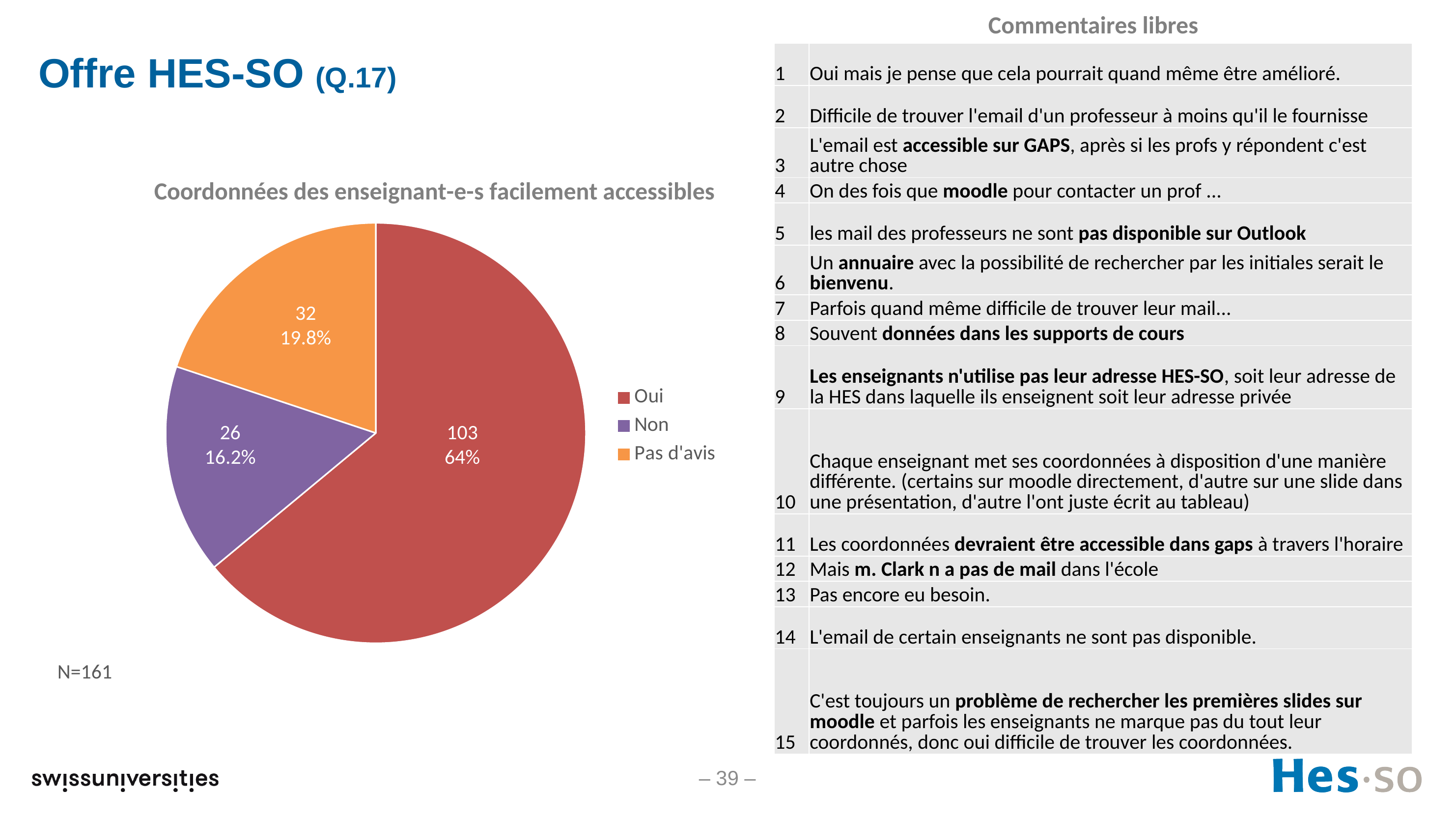

Commentaires libres
| 1 | Oui mais je pense que cela pourrait quand même être amélioré. |
| --- | --- |
| 2 | Difficile de trouver l'email d'un professeur à moins qu'il le fournisse |
| 3 | L'email est accessible sur GAPS, après si les profs y répondent c'est autre chose |
| 4 | On des fois que moodle pour contacter un prof ... |
| 5 | les mail des professeurs ne sont pas disponible sur Outlook |
| 6 | Un annuaire avec la possibilité de rechercher par les initiales serait le bienvenu. |
| 7 | Parfois quand même difficile de trouver leur mail... |
| 8 | Souvent données dans les supports de cours |
| 9 | Les enseignants n'utilise pas leur adresse HES-SO, soit leur adresse de la HES dans laquelle ils enseignent soit leur adresse privée |
| 10 | Chaque enseignant met ses coordonnées à disposition d'une manière différente. (certains sur moodle directement, d'autre sur une slide dans une présentation, d'autre l'ont juste écrit au tableau) |
| 11 | Les coordonnées devraient être accessible dans gaps à travers l'horaire |
| 12 | Mais m. Clark n a pas de mail dans l'école |
| 13 | Pas encore eu besoin. |
| 14 | L'email de certain enseignants ne sont pas disponible. |
| 15 | C'est toujours un problème de rechercher les premières slides sur moodle et parfois les enseignants ne marque pas du tout leur coordonnés, donc oui difficile de trouver les coordonnées. |
# Offre HES-SO (Q.17)

### Chart: Coordonnées des enseignant-e-s facilement accessibles

| Category |  |
|---|---|
| Oui  | 103.0 |
| Non  | 26.0 |
| Pas d'avis | 32.0 |
32
19.8%
26
16.2%
103
64%
N=161